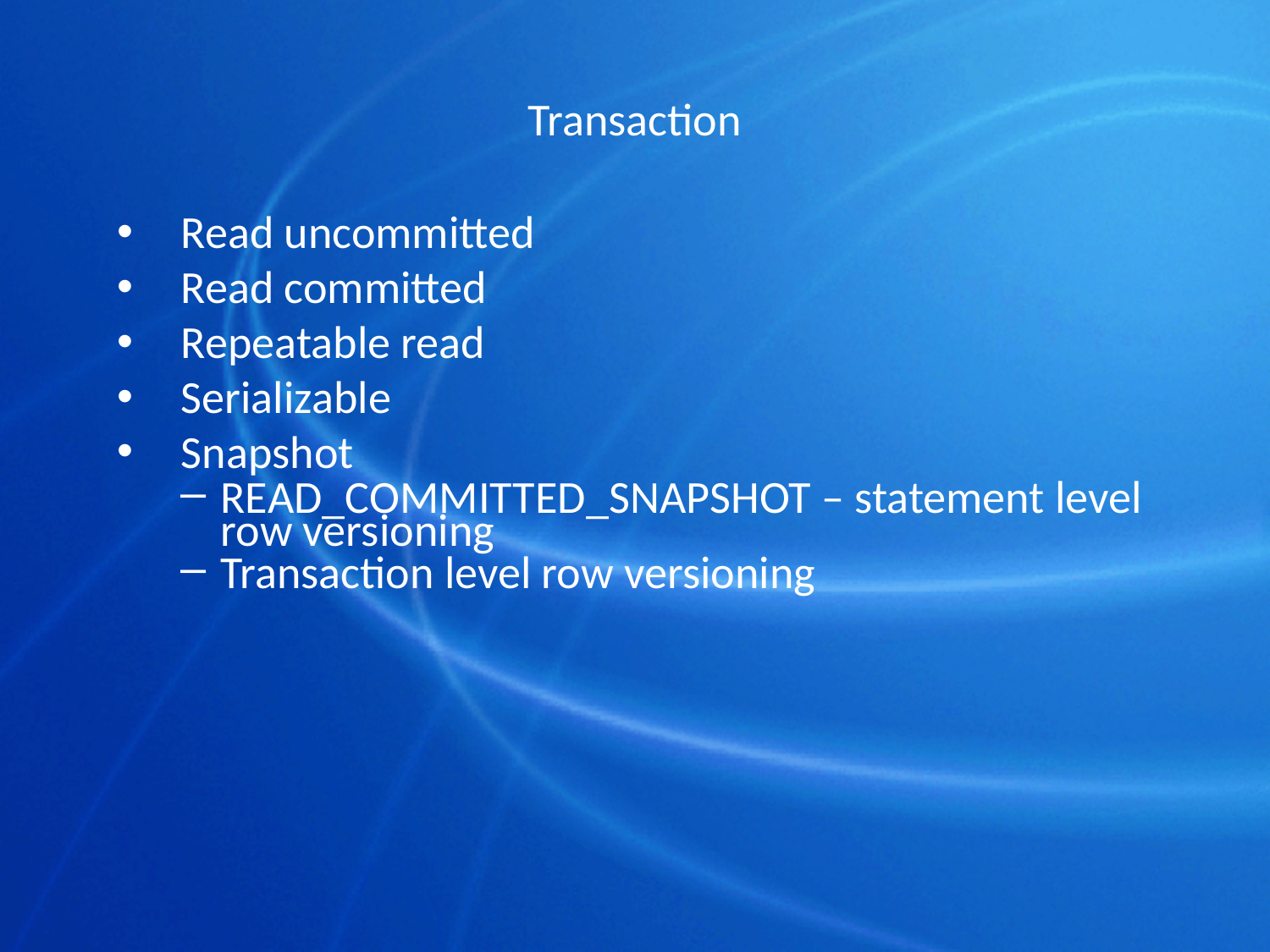

# Transaction
Read uncommitted
Read committed
Repeatable read
Serializable
Snapshot
READ_COMMITTED_SNAPSHOT – statement level row versioning
Transaction level row versioning